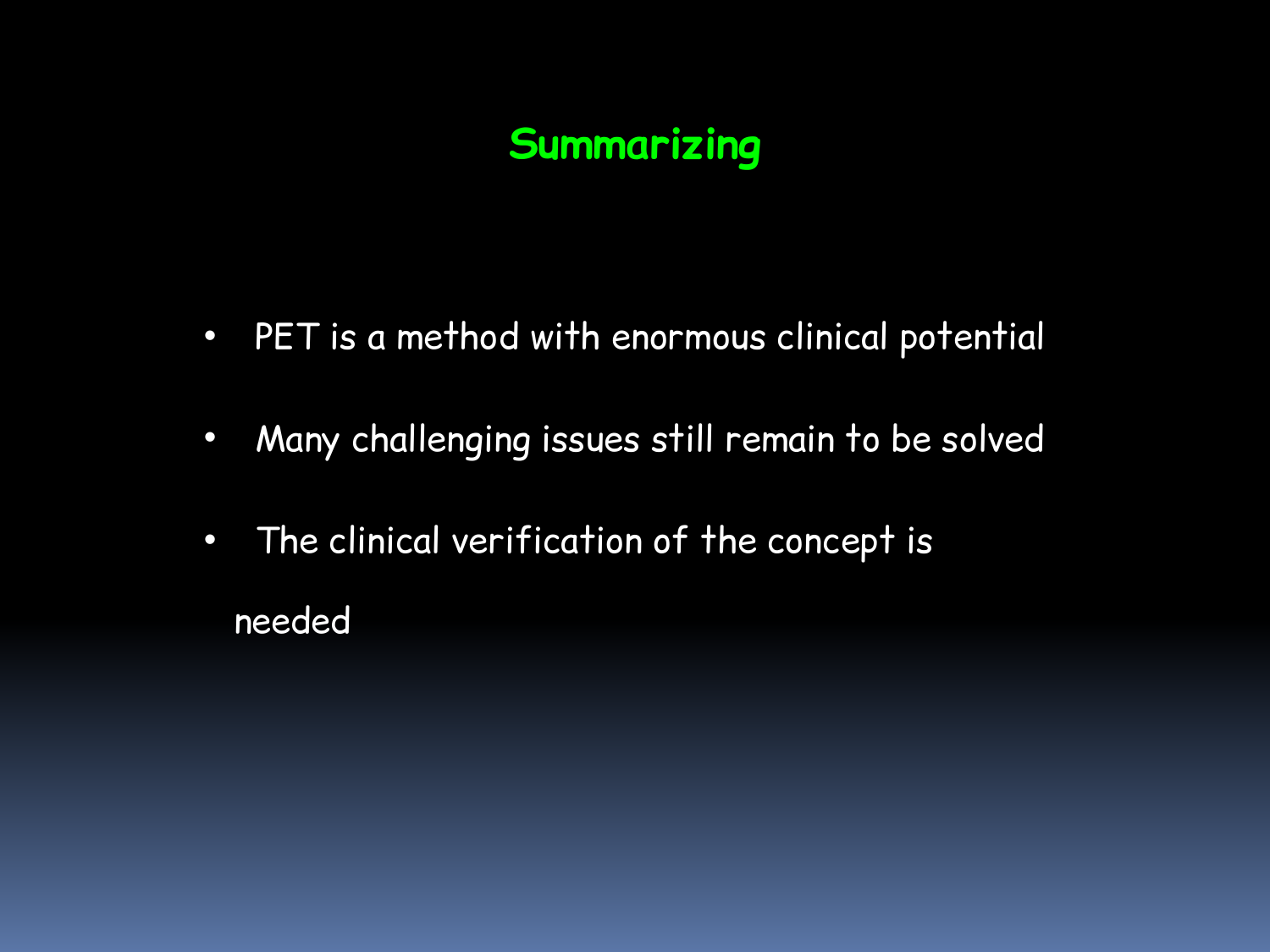

Summarizing
  PET is a method with enormous clinical potential
  Many challenging issues still remain to be solved
  The clinical verification of the concept is needed